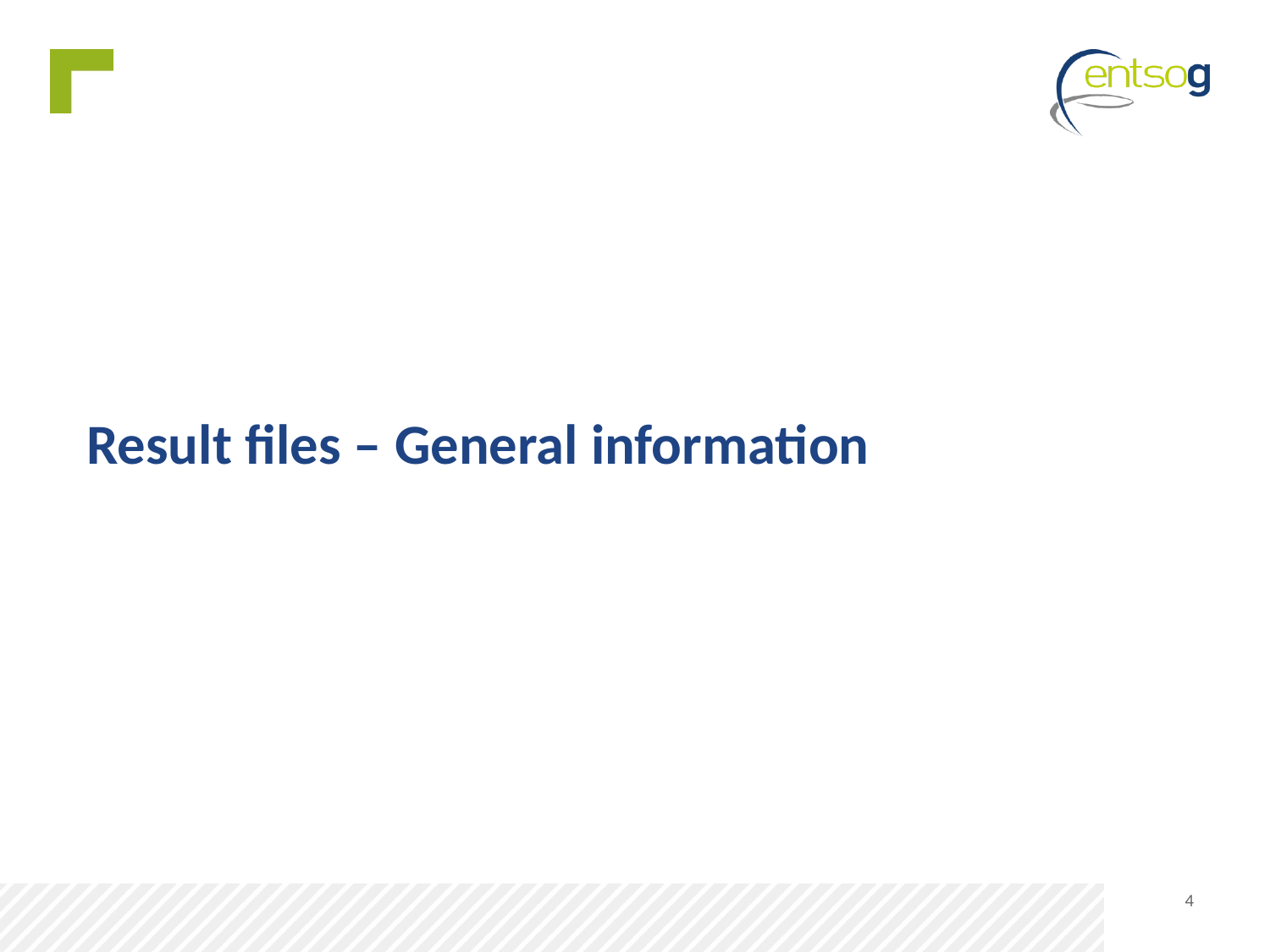

# Result files – General information
4